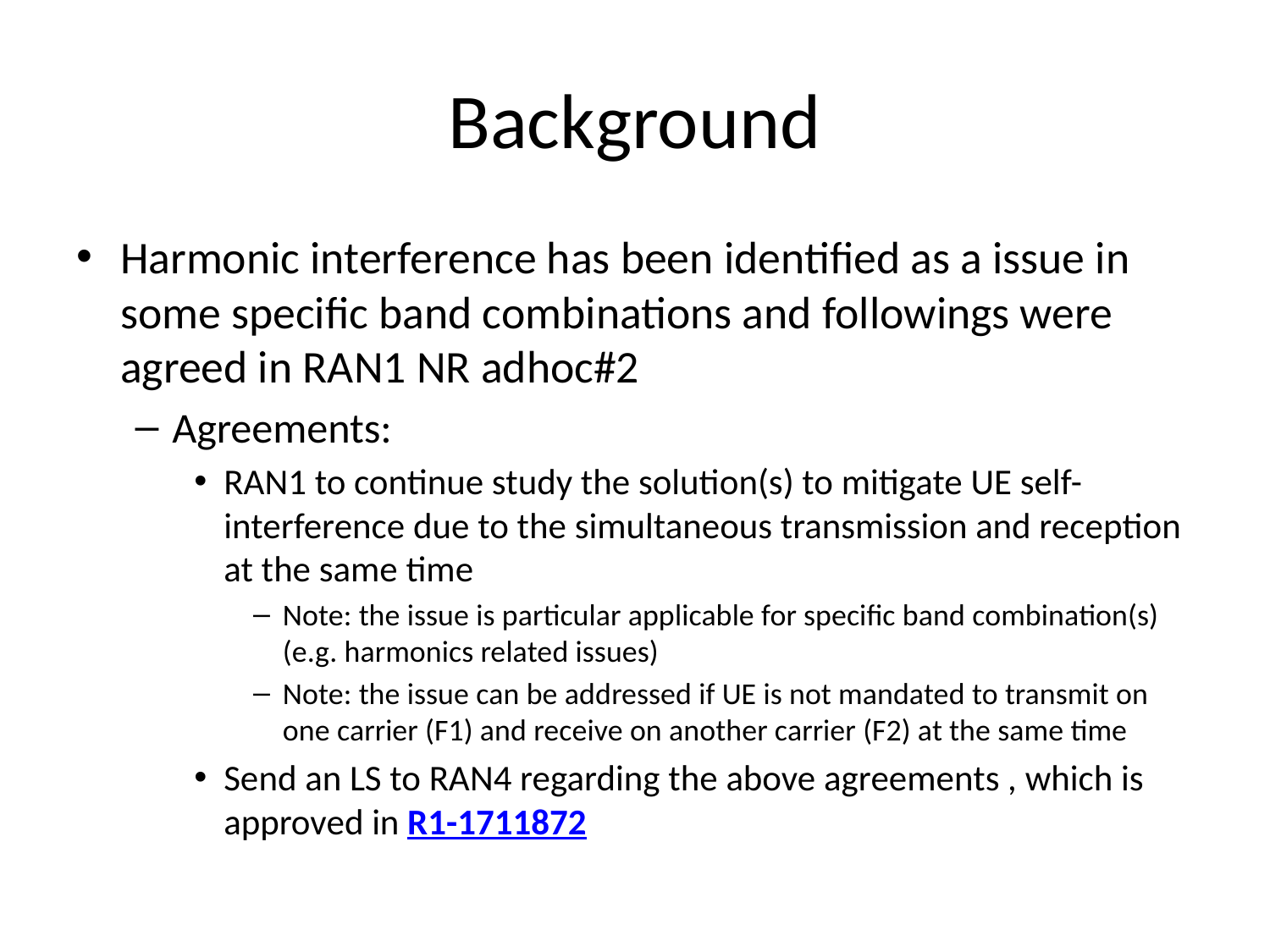

# Background
Harmonic interference has been identified as a issue in some specific band combinations and followings were agreed in RAN1 NR adhoc#2
Agreements:
RAN1 to continue study the solution(s) to mitigate UE self-interference due to the simultaneous transmission and reception at the same time
Note: the issue is particular applicable for specific band combination(s) (e.g. harmonics related issues)
Note: the issue can be addressed if UE is not mandated to transmit on one carrier (F1) and receive on another carrier (F2) at the same time
Send an LS to RAN4 regarding the above agreements , which is approved in R1-1711872